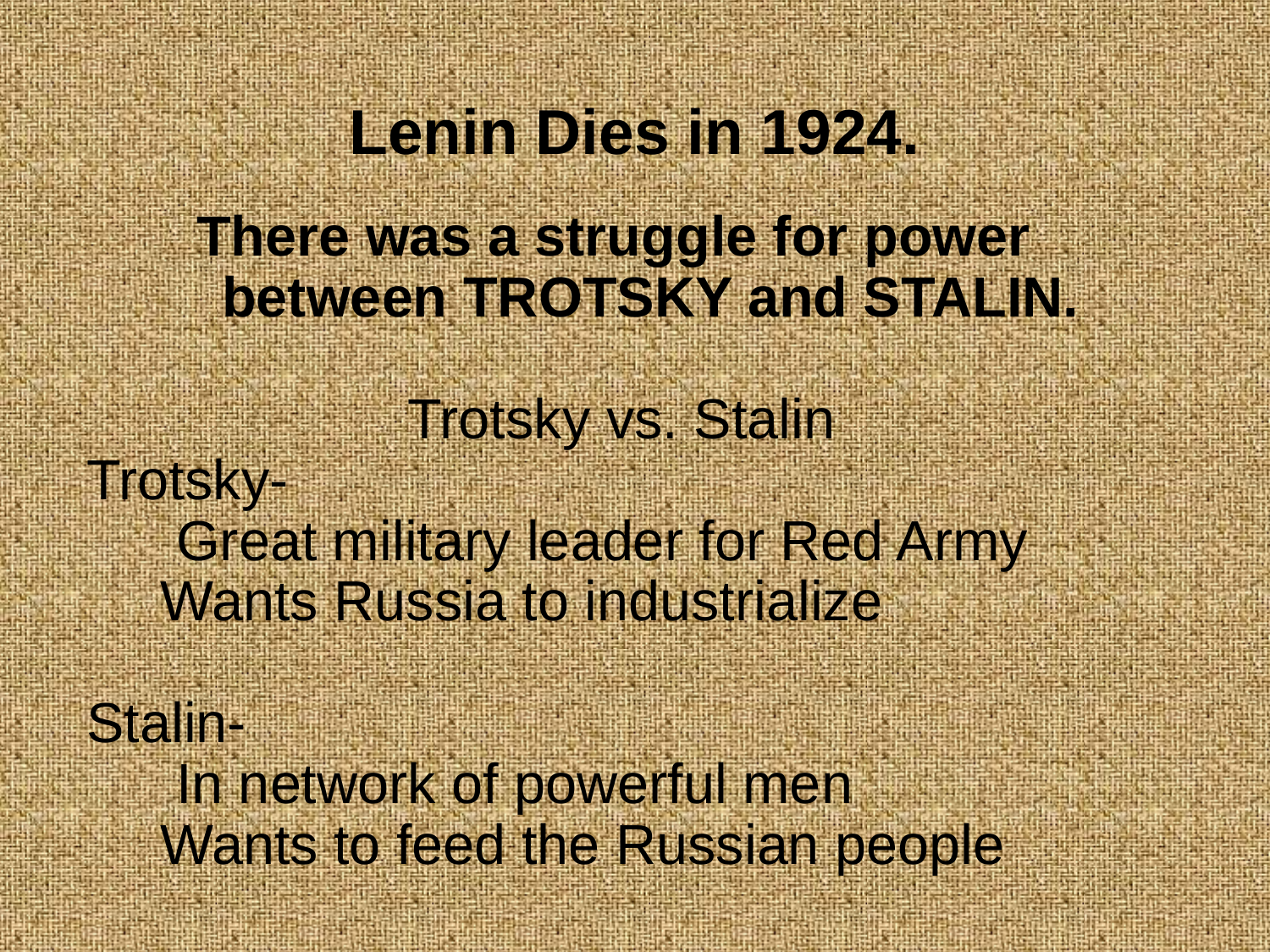

Lenin Dies in 1924.
There was a struggle for power between TROTSKY and STALIN.

 Trotsky vs. Stalin
Trotsky-
	 Great military leader for Red Army
	Wants Russia to industrialize

Stalin-
	 In network of powerful men
	Wants to feed the Russian people